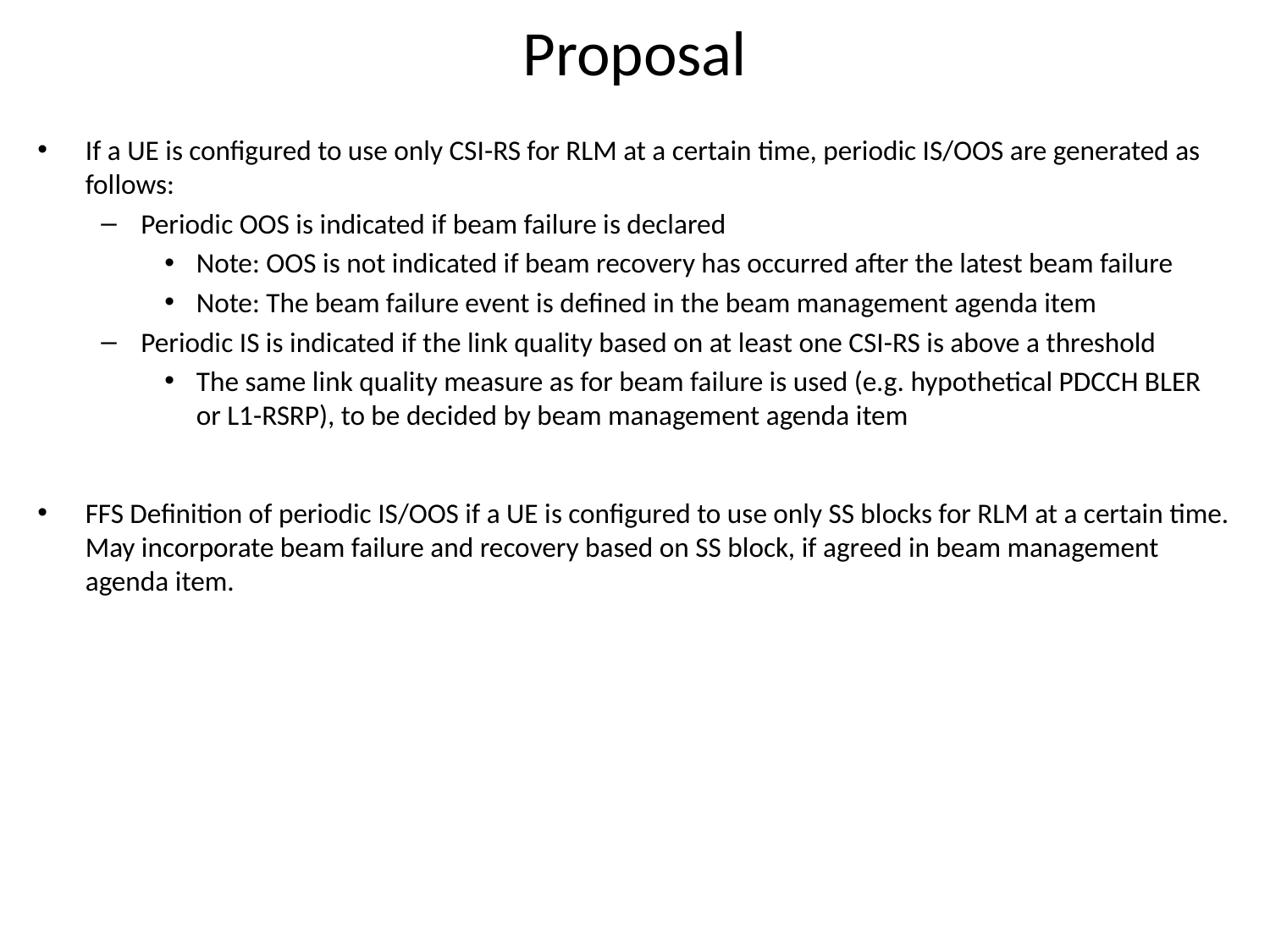

# Proposal
If a UE is configured to use only CSI-RS for RLM at a certain time, periodic IS/OOS are generated as follows:
Periodic OOS is indicated if beam failure is declared
Note: OOS is not indicated if beam recovery has occurred after the latest beam failure
Note: The beam failure event is defined in the beam management agenda item
Periodic IS is indicated if the link quality based on at least one CSI-RS is above a threshold
The same link quality measure as for beam failure is used (e.g. hypothetical PDCCH BLER or L1-RSRP), to be decided by beam management agenda item

FFS Definition of periodic IS/OOS if a UE is configured to use only SS blocks for RLM at a certain time. May incorporate beam failure and recovery based on SS block, if agreed in beam management agenda item.